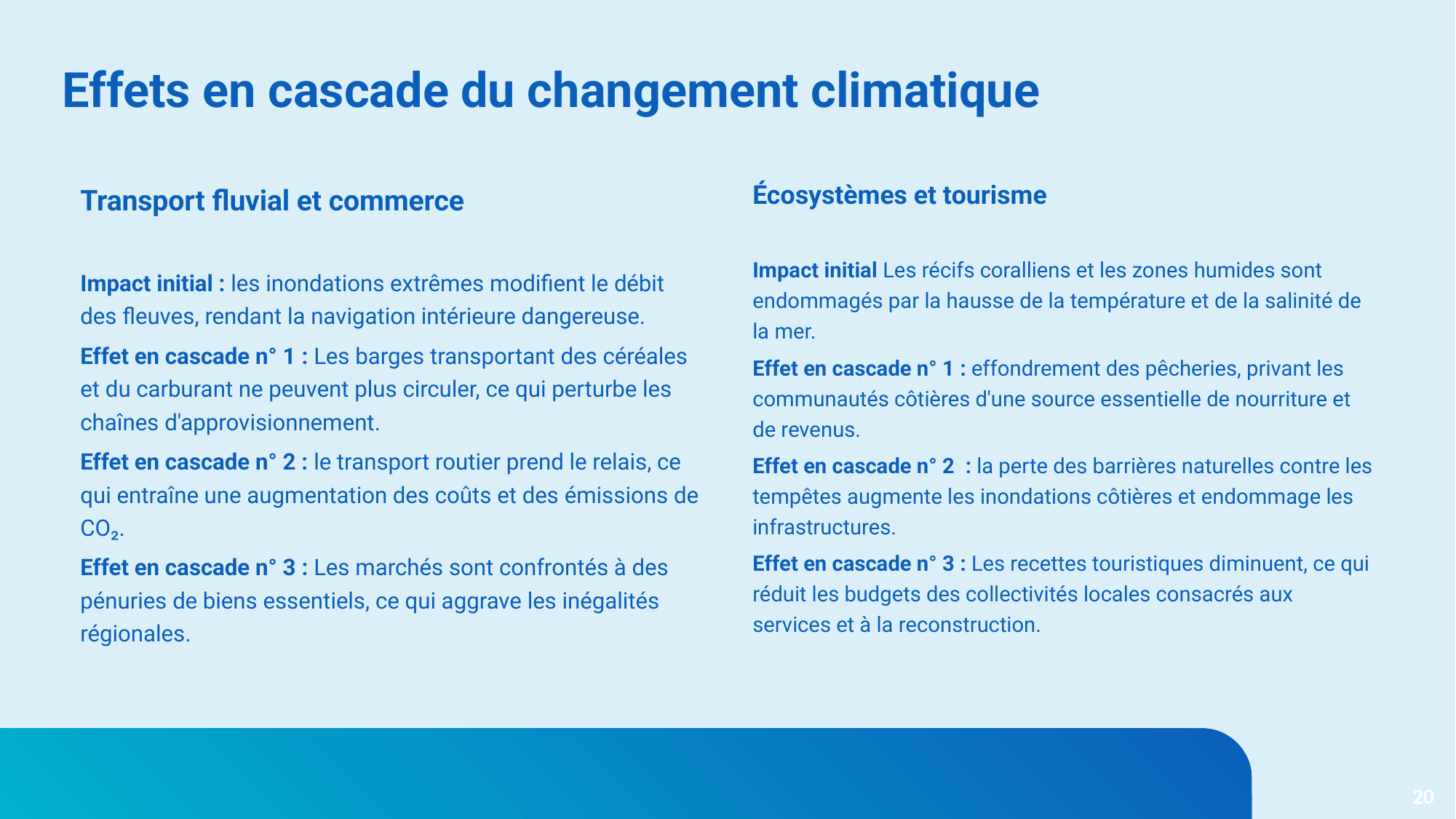

# Effets en cascade du changement climatique
Écosystèmes et tourisme

Impact initial Les récifs coralliens et les zones humides sont endommagés par la hausse de la température et de la salinité de la mer.
Effet en cascade n° 1 : effondrement des pêcheries, privant les communautés côtières d'une source essentielle de nourriture et de revenus.
Effet en cascade n° 2  : la perte des barrières naturelles contre les tempêtes augmente les inondations côtières et endommage les infrastructures.
Effet en cascade n° 3 : Les recettes touristiques diminuent, ce qui réduit les budgets des collectivités locales consacrés aux services et à la reconstruction.
Transport fluvial et commerce

Impact initial : les inondations extrêmes modifient le débit des fleuves, rendant la navigation intérieure dangereuse.
Effet en cascade n° 1 : Les barges transportant des céréales et du carburant ne peuvent plus circuler, ce qui perturbe les chaînes d'approvisionnement.
Effet en cascade n° 2 : le transport routier prend le relais, ce qui entraîne une augmentation des coûts et des émissions de CO₂.
Effet en cascade n° 3 : Les marchés sont confrontés à des pénuries de biens essentiels, ce qui aggrave les inégalités régionales.
20